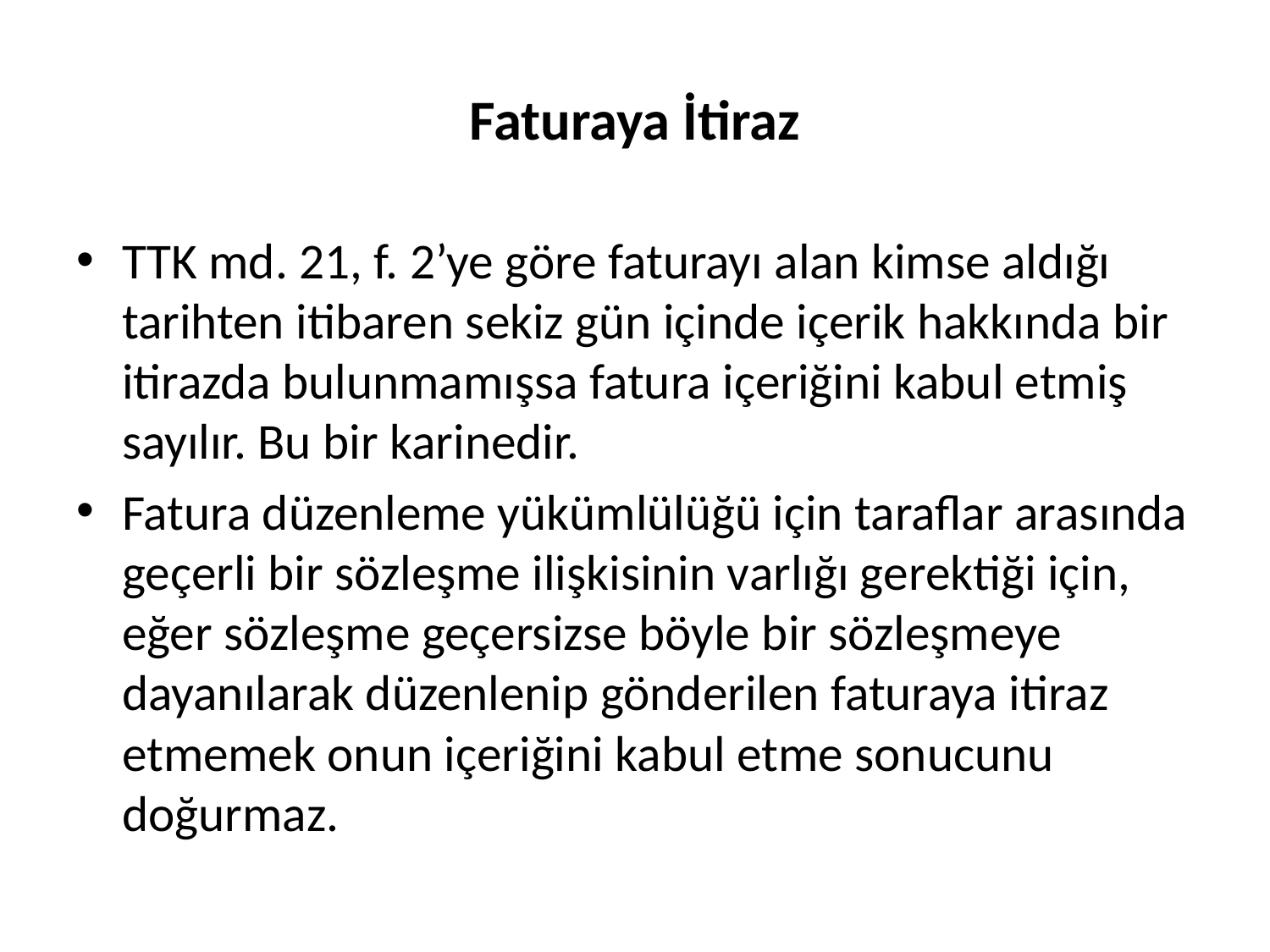

# Faturaya İtiraz
TTK md. 21, f. 2’ye göre faturayı alan kimse aldığı tarihten itibaren sekiz gün içinde içerik hakkında bir itirazda bulunmamışsa fatura içeriğini kabul etmiş sayılır. Bu bir karinedir.
Fatura düzenleme yükümlülüğü için taraflar arasında geçerli bir sözleşme ilişkisinin varlığı gerektiği için, eğer sözleşme geçersizse böyle bir sözleşmeye dayanılarak düzenlenip gönderilen faturaya itiraz etmemek onun içeriğini kabul etme sonucunu doğurmaz.